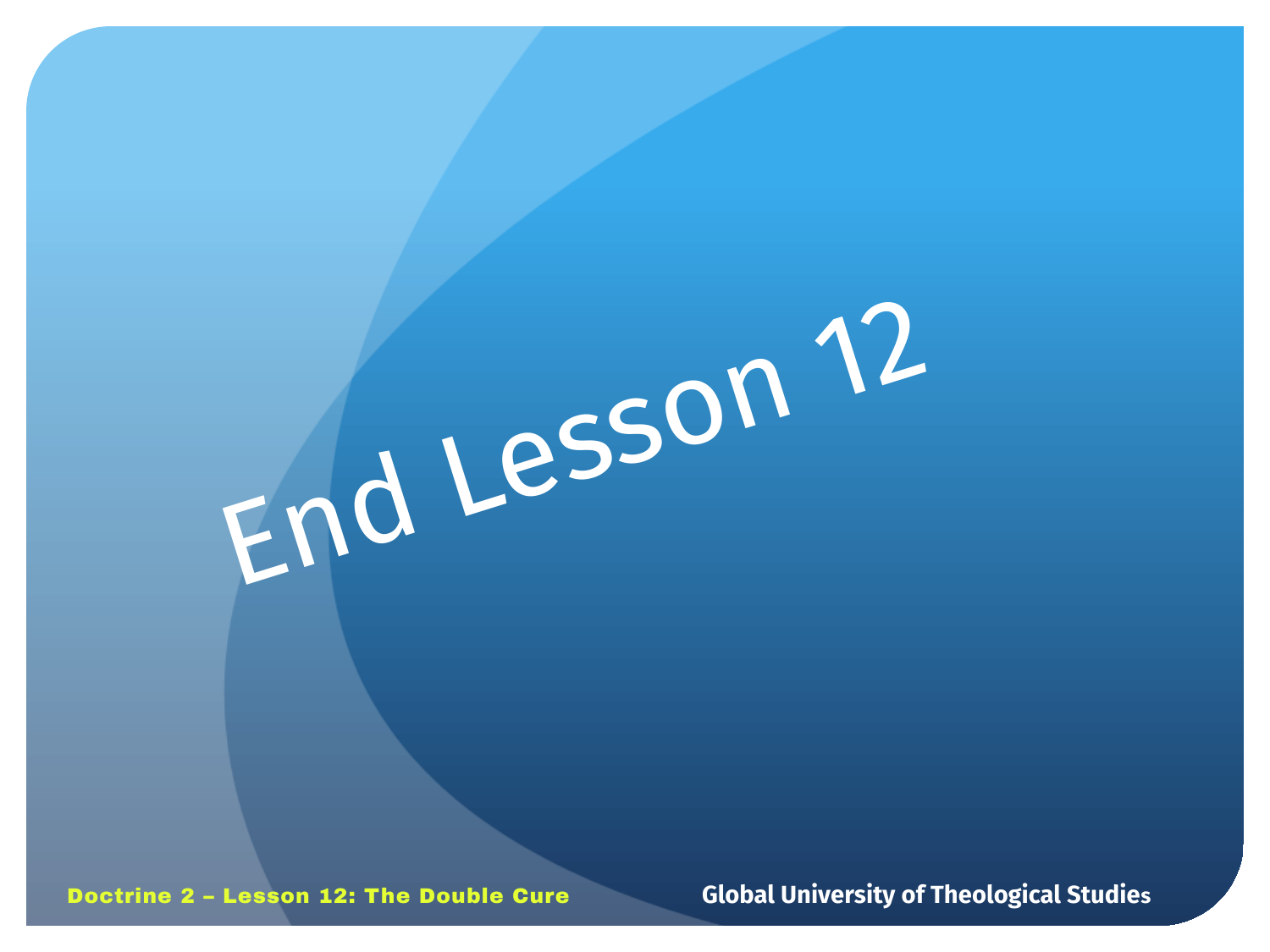

End Lesson 12
Doctrine 2 – Lesson 12: The Double Cure		Global University of Theological Studies